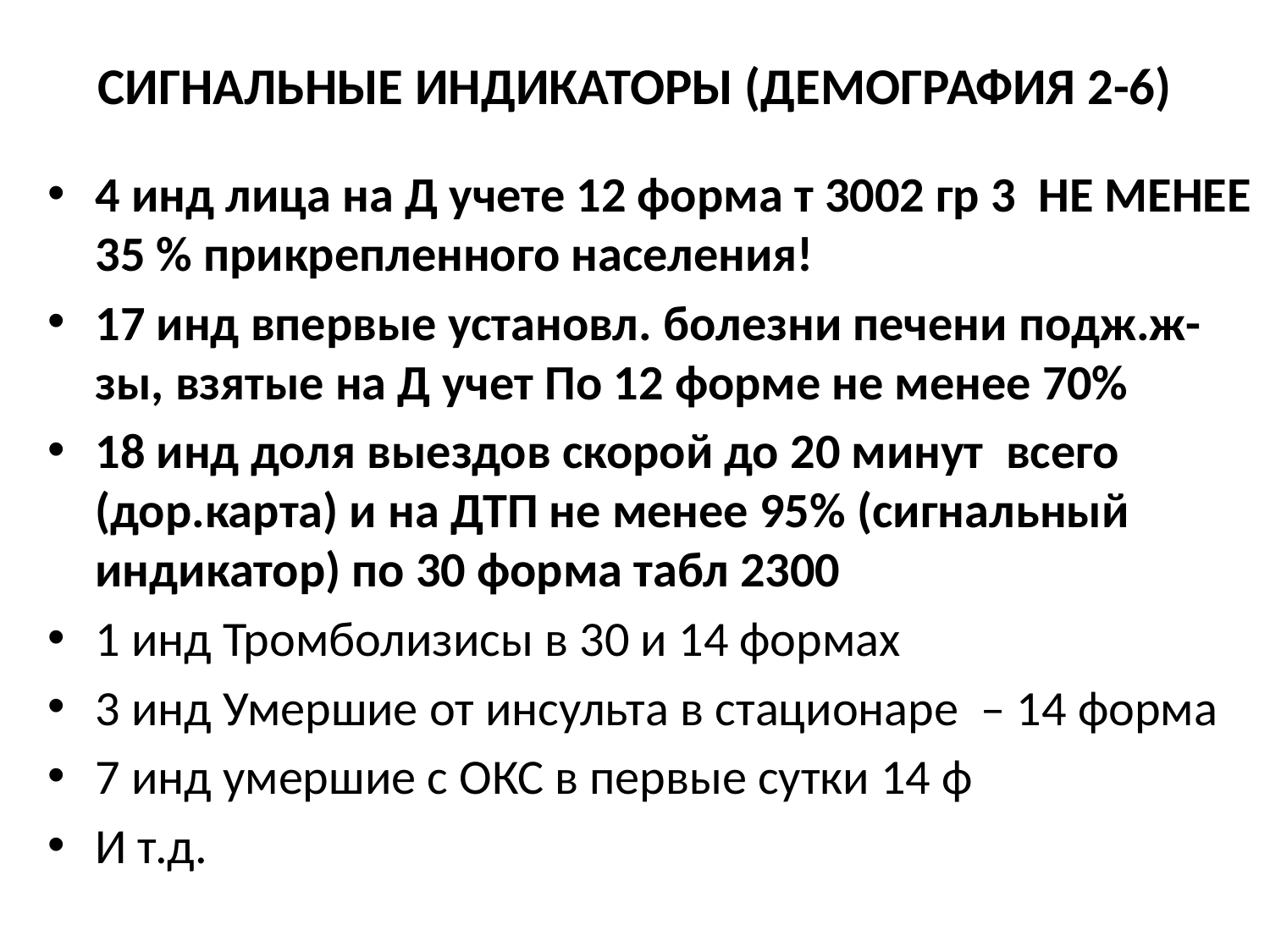

# СИГНАЛЬНЫЕ ИНДИКАТОРЫ (ДЕМОГРАФИЯ 2-6)
4 инд лица на Д учете 12 форма т 3002 гр 3  НЕ МЕНЕЕ 35 % прикрепленного населения!
17 инд впервые установл. болезни печени подж.ж-зы, взятые на Д учет По 12 форме не менее 70%
18 инд доля выездов скорой до 20 минут  всего (дор.карта) и на ДТП не менее 95% (сигнальный индикатор) по 30 форма табл 2300
1 инд Тромболизисы в 30 и 14 формах
3 инд Умершие от инсульта в стационаре  – 14 форма
7 инд умершие с ОКС в первые сутки 14 ф
И т.д.